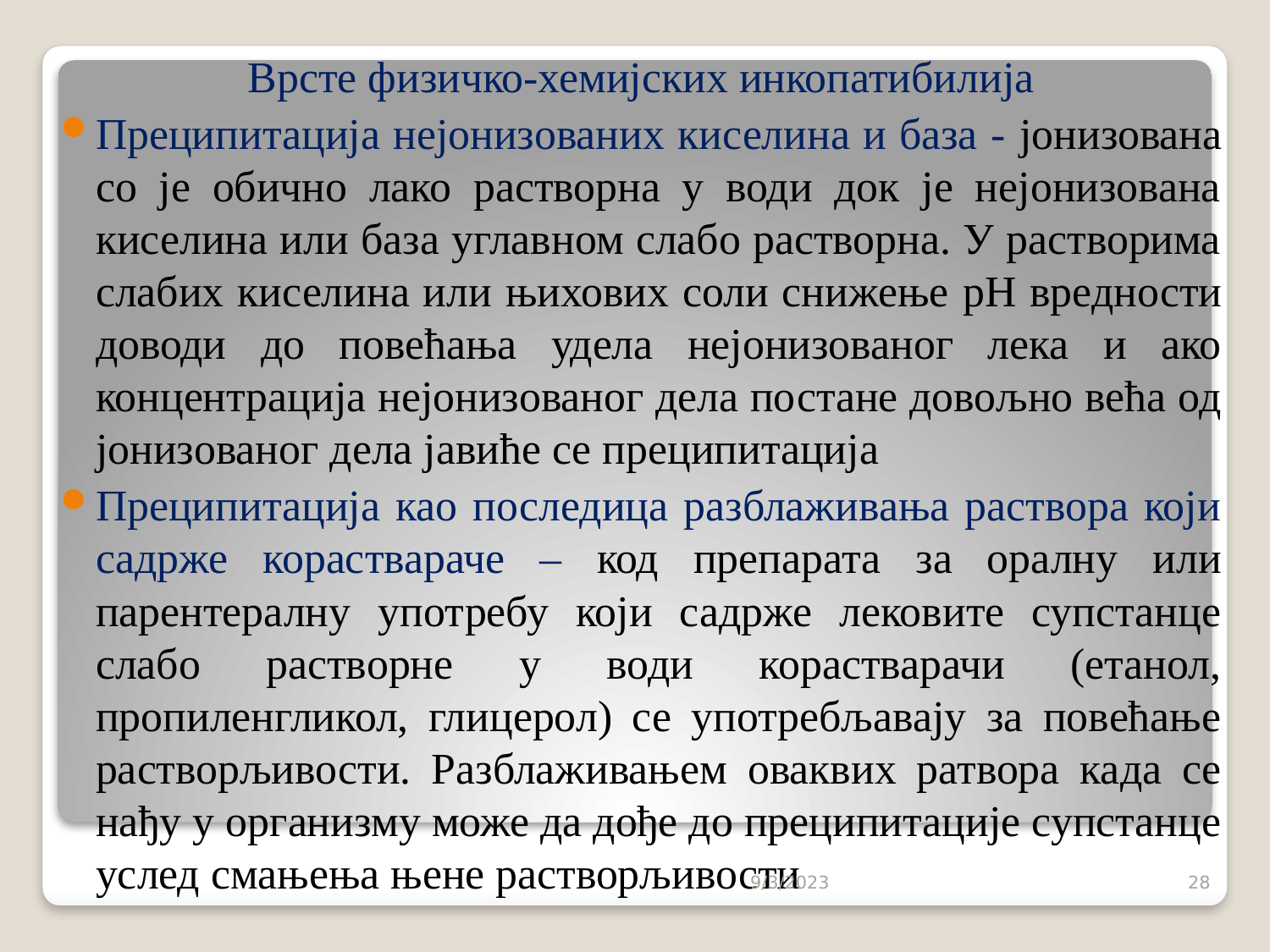

Врсте физичко-хемијских инкопатибилија
Преципитација нејонизованих киселина и база - јонизована со је обично лако растворна у води док је нејонизована киселина или база углавном слабо растворна. У растворима слабих киселина или њихових соли снижење pH вредности доводи до повећања удела нејонизованог лека и ако концентрација нејонизованог дела постане довољно већа од јонизованог дела јавиће се преципитација
Преципитација као последица разблаживања раствора који садрже кораствараче – код препарата за оралну или парентералну употребу који садрже лековите супстанце слабо растворне у води корастварачи (етанол, пропиленгликол, глицерол) се употребљавају за повећање растворљивости. Разблаживањем оваквих ратвора када се нађу у организму може да дође до преципитације супстанце услед смањења њене растворљивости
9/3/2023
28